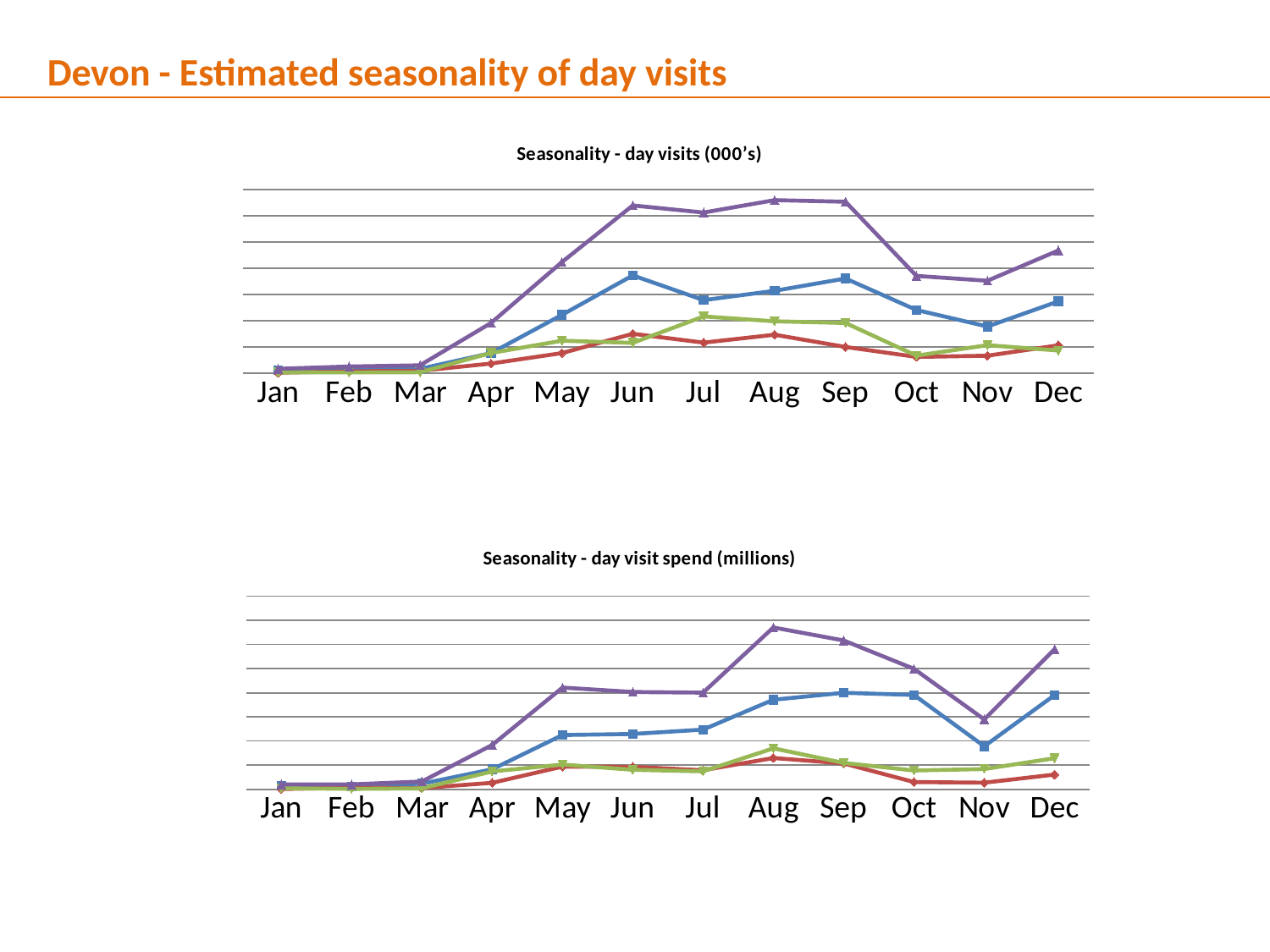

Devon - Estimated seasonality of day visits

### Chart: Seasonality - day visits (000’s)

| Category | Urban(000's) | Rural (000's) | Coastal (000's) | Total (000's) |
|---|---|---|---|---|
| Jan | 54.77591430488883 | 11.954320223509015 | 18.938672646379736 | 85.66890717477759 |
| Feb | 74.48217398017455 | 39.50894406935697 | 16.225679404334013 | 130.21679745386555 |
| Mar | 85.46834965166055 | 47.56219705777927 | 20.13587556917318 | 153.16642227861303 |
| Apr | 384.1127943981533 | 186.2381174433412 | 387.256842587227 | 957.6077544287215 |
| May | 1112.9415304514202 | 384.5844257972492 | 621.1353214317805 | 2118.66127768045 |
| Jun | 1865.699688821506 | 752.9532099675289 | 580.1846986906405 | 3198.837597479676 |
| Jul | 1395.2209525495566 | 585.1506004733046 | 1083.2254378167331 | 3063.596990839594 |
| Aug | 1572.6256088234593 | 735.6052639900985 | 991.4050357984347 | 3299.6359086119924 |
| Sep | 1807.4864367233772 | 501.96178055710044 | 959.3540714134845 | 3268.802288693962 |
| Oct | 1207.8341659998248 | 312.2732166021077 | 336.73467803629603 | 1856.8420606382288 |
| Nov | 891.733108895471 | 335.5035166721427 | 536.5654084932698 | 1763.8020340608834 |
| Dec | 1371.6192754005067 | 533.7044071464809 | 434.83827811224756 | 2340.1619606592353 |

### Chart: Seasonality - day visit spend (millions)

| Category | Urban (mn) | Rural (mn) | Coastal (mn) | Total (mn) |
|---|---|---|---|---|
| Jan | 2.902666701155861 | 0.21962613474958376 | 0.9662309646616442 | 4.088523800567089 |
| Feb | 2.423374875179502 | 1.3238070995903155 | 0.33333354235526863 | 4.080515517125086 |
| Mar | 4.671263112123518 | 1.0624449177082327 | 0.7604189218110587 | 6.49412695164281 |
| Apr | 16.58086463832216 | 5.370360475525893 | 14.803623823678638 | 36.75484893752669 |
| May | 44.98391725226084 | 18.840322926333382 | 20.506381849203926 | 84.33062202779814 |
| Jun | 45.87882522750874 | 18.6759313247638 | 16.161579930618977 | 80.71633648289152 |
| Jul | 49.477234324488165 | 15.794911345368503 | 14.884360895531934 | 80.15650656538861 |
| Aug | 74.2991733344284 | 25.950370903586492 | 33.93869038433649 | 134.1882346223514 |
| Sep | 80.0425359704184 | 21.4538148533278 | 21.903224998250955 | 123.39957582199713 |
| Oct | 78.28093518165613 | 6.026644920786373 | 15.611810070680347 | 99.91939017312285 |
| Nov | 35.67838789121308 | 5.508221482874076 | 16.786885327947108 | 57.97349470203425 |
| Dec | 78.10982149124517 | 12.212543615385544 | 25.787459290923643 | 116.10982439755435 |
6